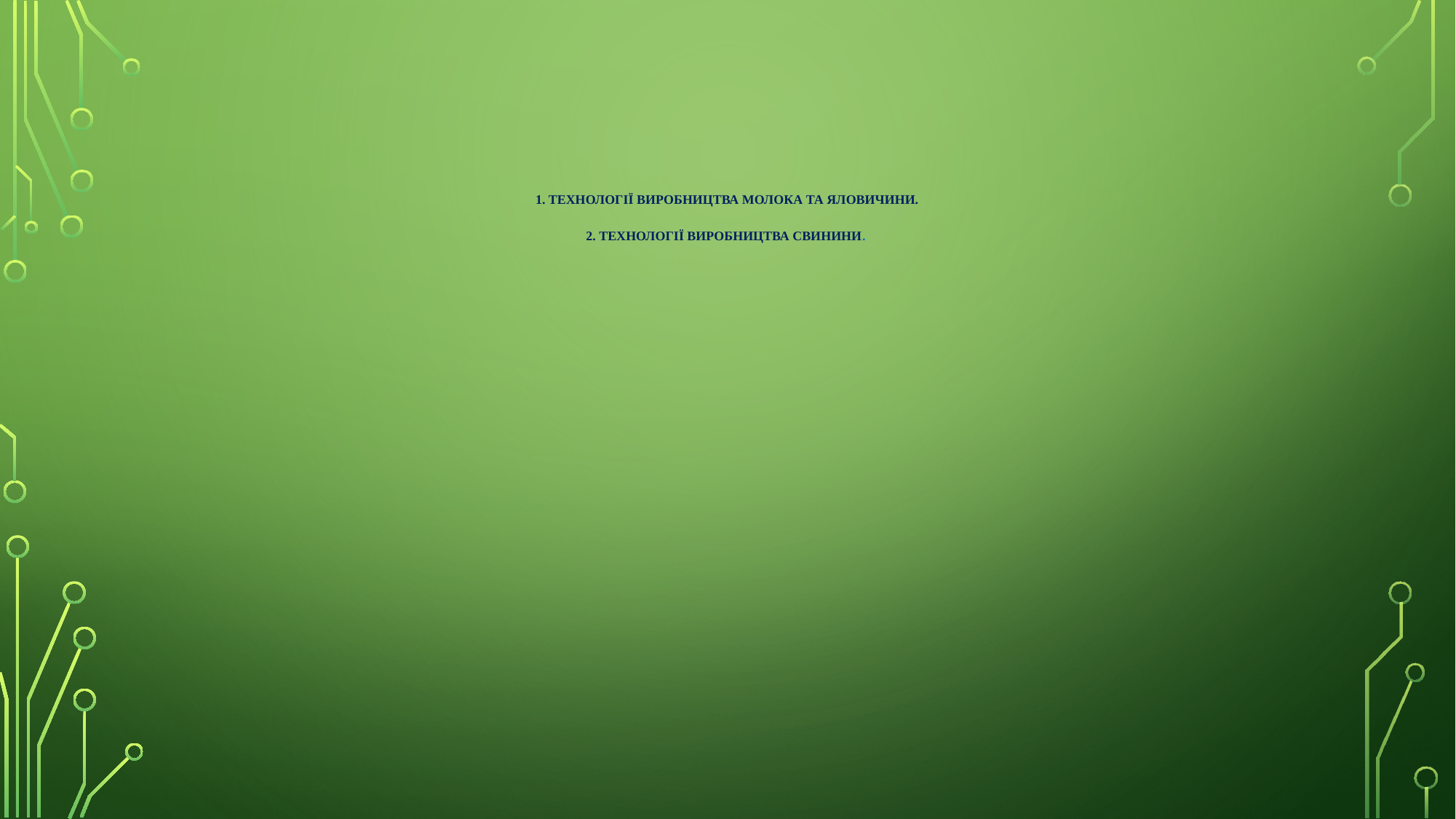

# 1. Технології виробництва молока та яловичини. 2. Технології виробництва свинини.